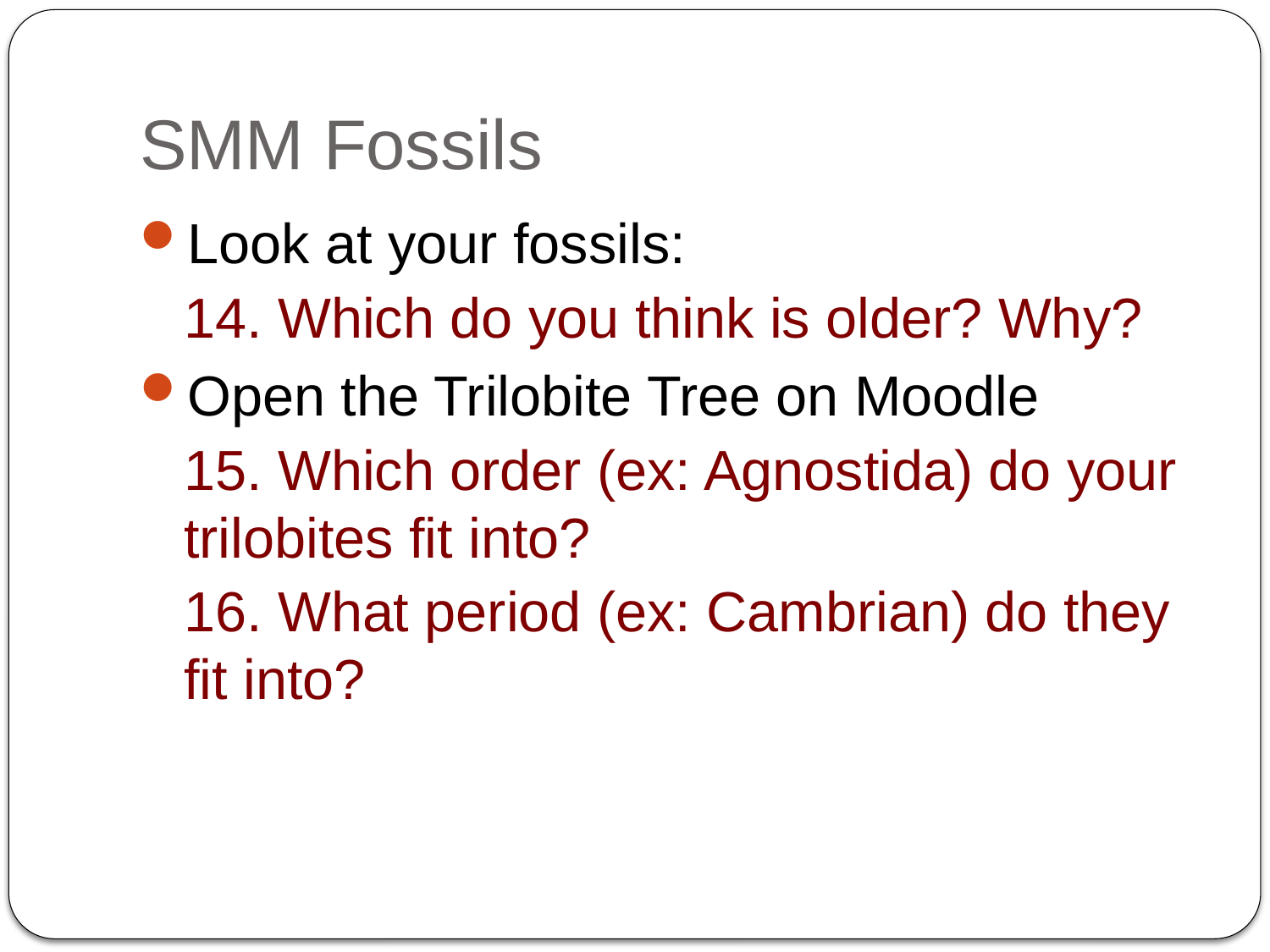

# SMM Fossils
Look at your fossils:
14. Which do you think is older? Why?
Open the Trilobite Tree on Moodle
15. Which order (ex: Agnostida) do your trilobites fit into?
16. What period (ex: Cambrian) do they fit into?